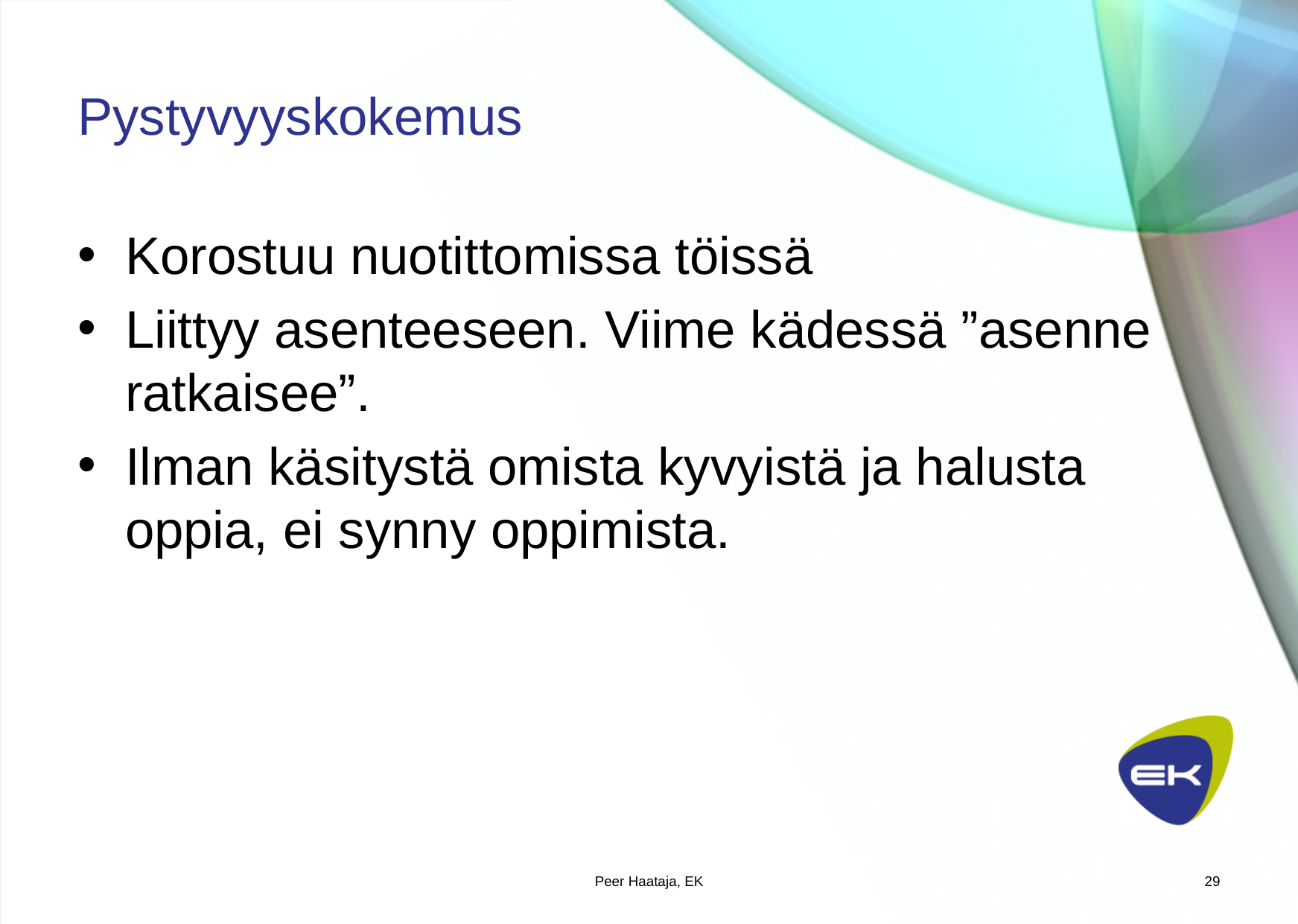

# Pystyvyyskokemus
Korostuu nuotittomissa töissä
Liittyy asenteeseen. Viime kädessä ”asenne ratkaisee”.
Ilman käsitystä omista kyvyistä ja halusta oppia, ei synny oppimista.
Peer Haataja, EK
29